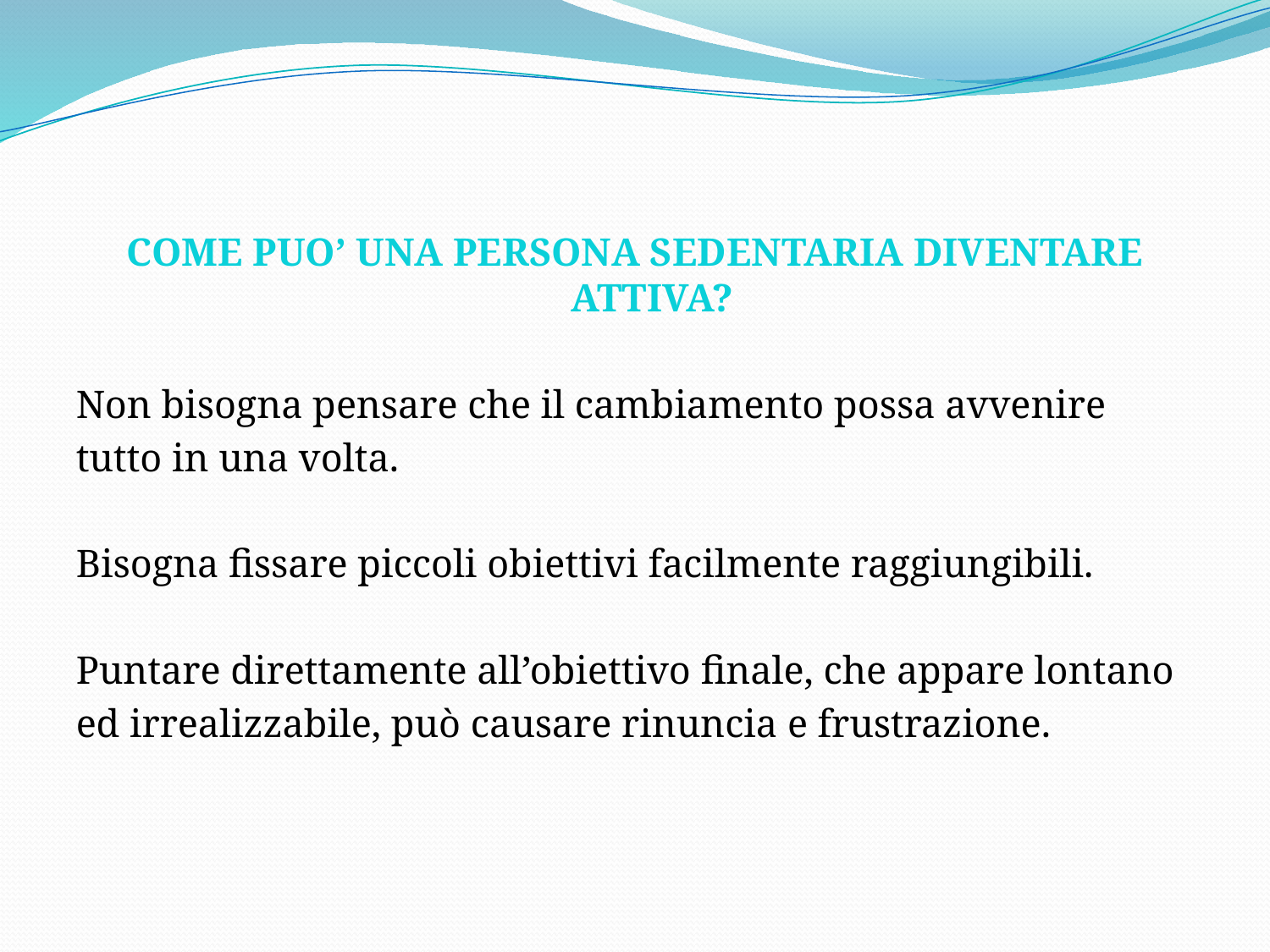

COME PUO’ UNA PERSONA SEDENTARIA DIVENTARE ATTIVA?

Non bisogna pensare che il cambiamento possa avvenire
tutto in una volta.

Bisogna fissare piccoli obiettivi facilmente raggiungibili.

Puntare direttamente all’obiettivo finale, che appare lontano
ed irrealizzabile, può causare rinuncia e frustrazione.